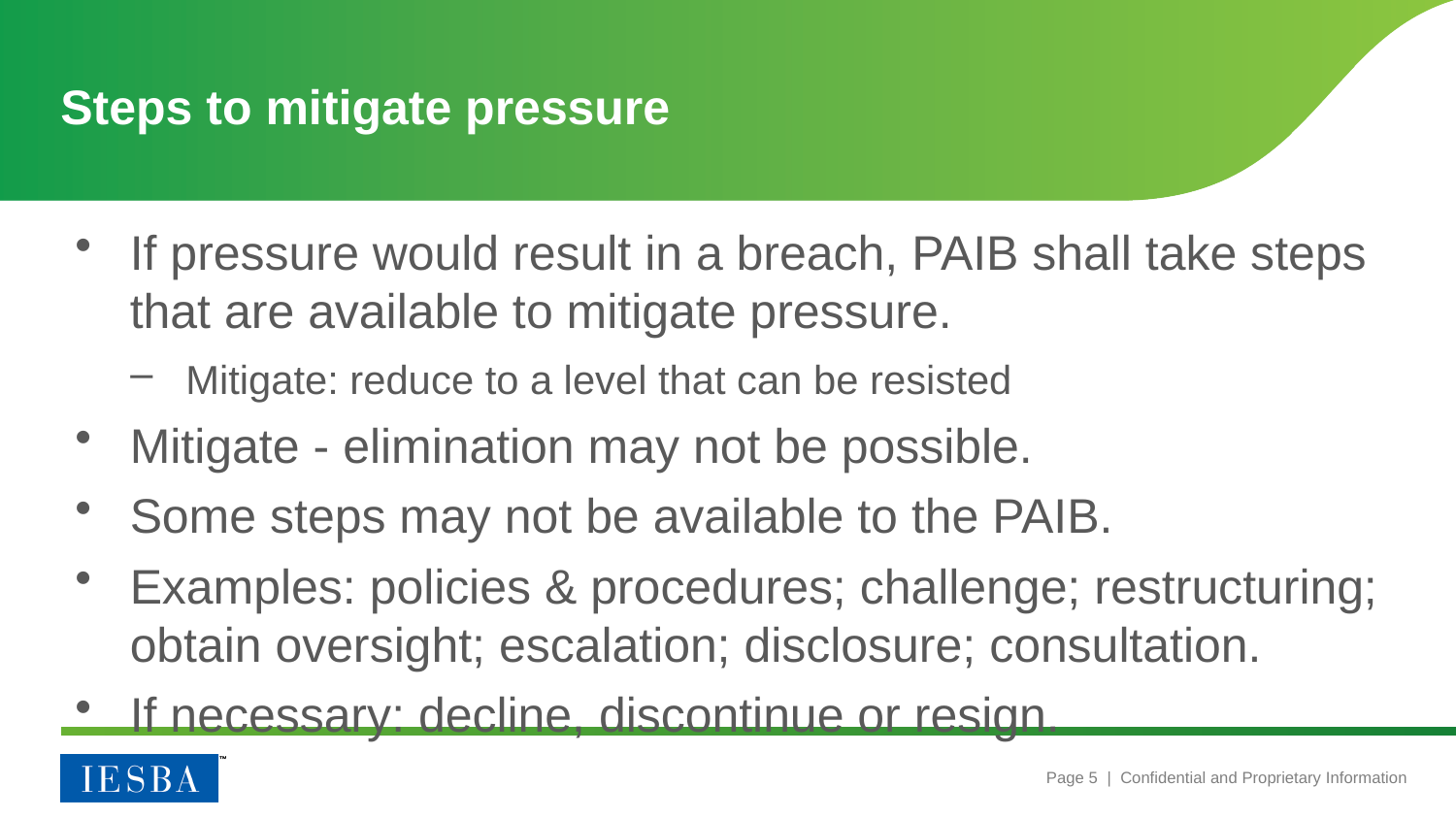

# Steps to mitigate pressure
If pressure would result in a breach, PAIB shall take steps that are available to mitigate pressure.
Mitigate: reduce to a level that can be resisted
Mitigate - elimination may not be possible.
Some steps may not be available to the PAIB.
Examples: policies & procedures; challenge; restructuring; obtain oversight; escalation; disclosure; consultation.
If necessary: decline, discontinue or resign.